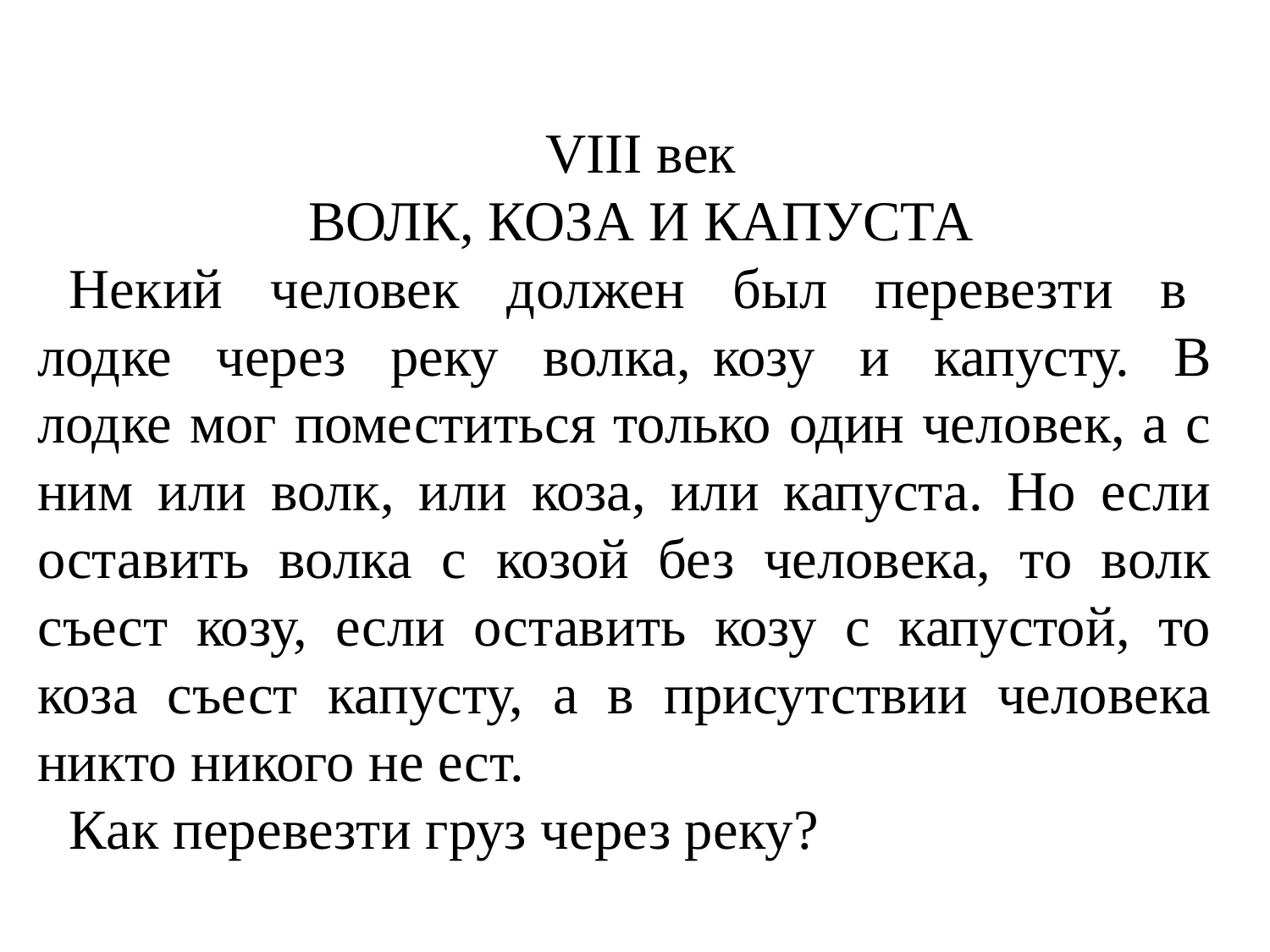

VIII век
ВОЛК, КОЗА И КАПУСТА
Некий  человек  должен  был  перевезти  в  лодке  через  реку  волка, козу  и  капусту.  В лодке мог поместиться только один человек, а с ним или волк, или коза, или капуста. Но если оставить волка с козой без человека, то волк съест козу, если оставить козу с капустой, то коза съест капусту, а в присутствии человека никто никого не ест.
Как перевезти груз через реку?